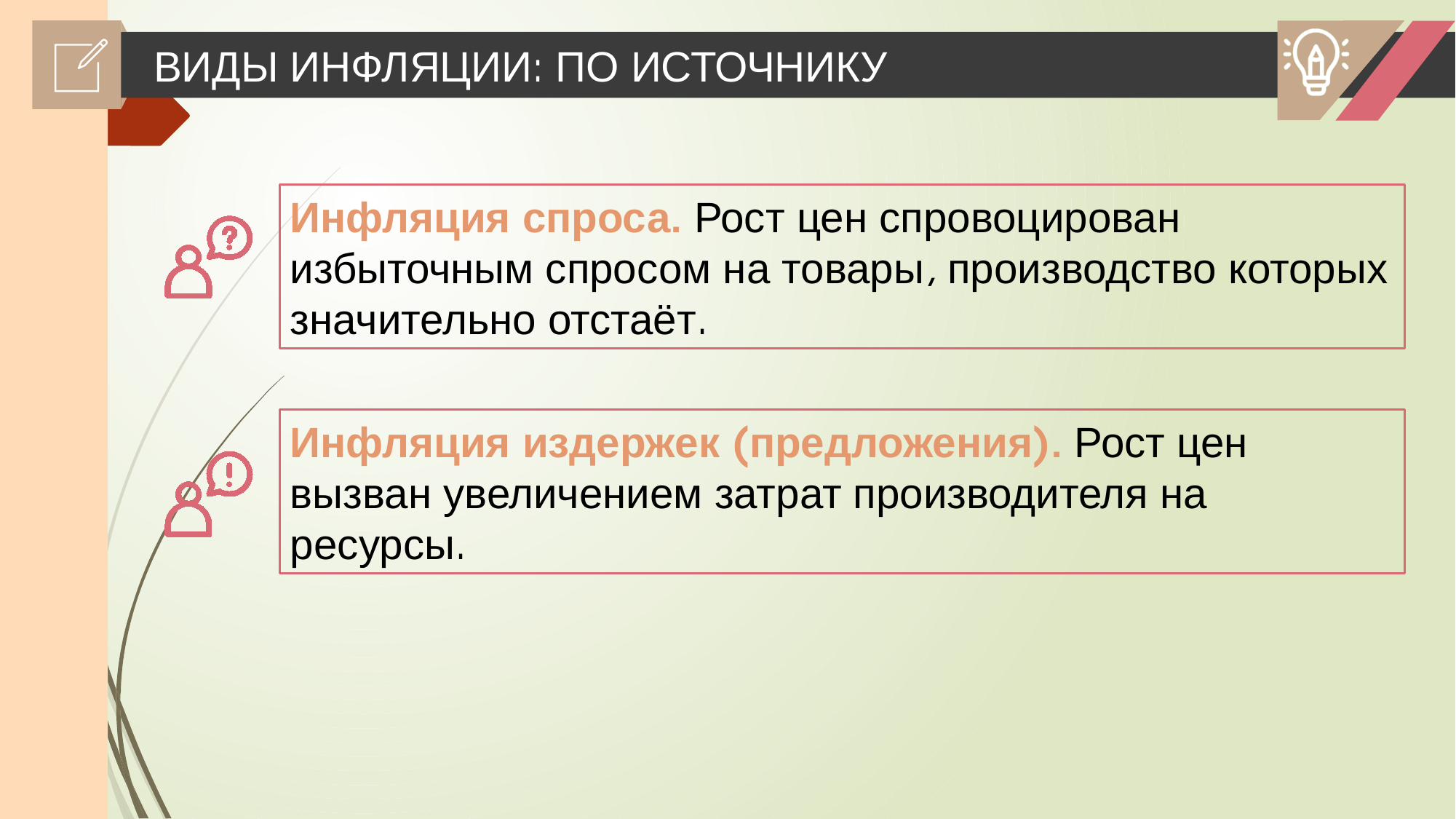

ВИДЫ ИНФЛЯЦИИ: ПО ИСТОЧНИКУ

Инфляция спроса. Рост цен спровоцирован избыточным спросом на товары, производство которых значительно отстаёт.

Инфляция издержек (предложения). Рост цен вызван увеличением затрат производителя на ресурсы.